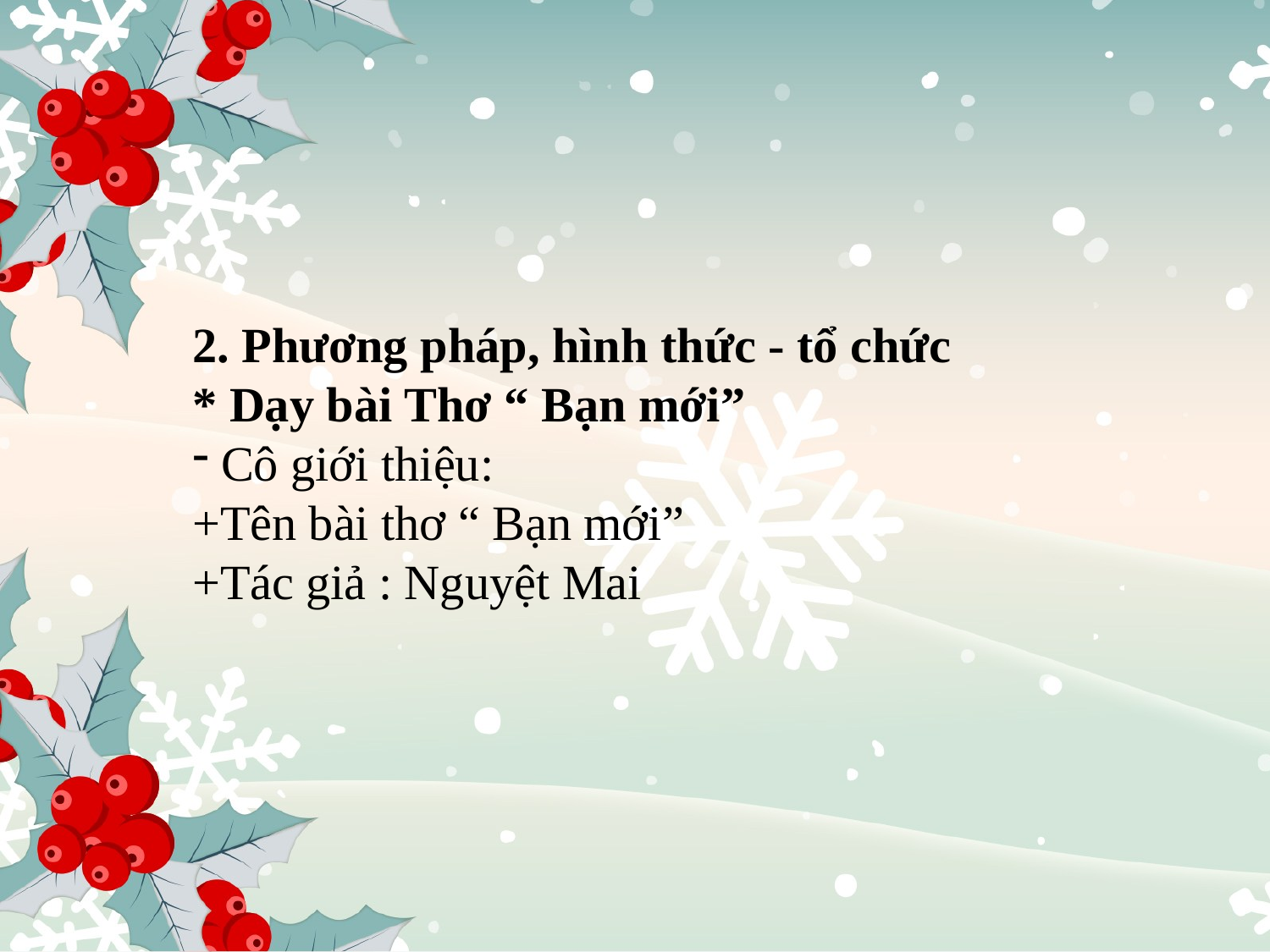

2. Phương pháp, hình thức - tổ chức
* Dạy bài Thơ “ Bạn mới”
 Cô giới thiệu:
+Tên bài thơ “ Bạn mới”
+Tác giả : Nguyệt Mai